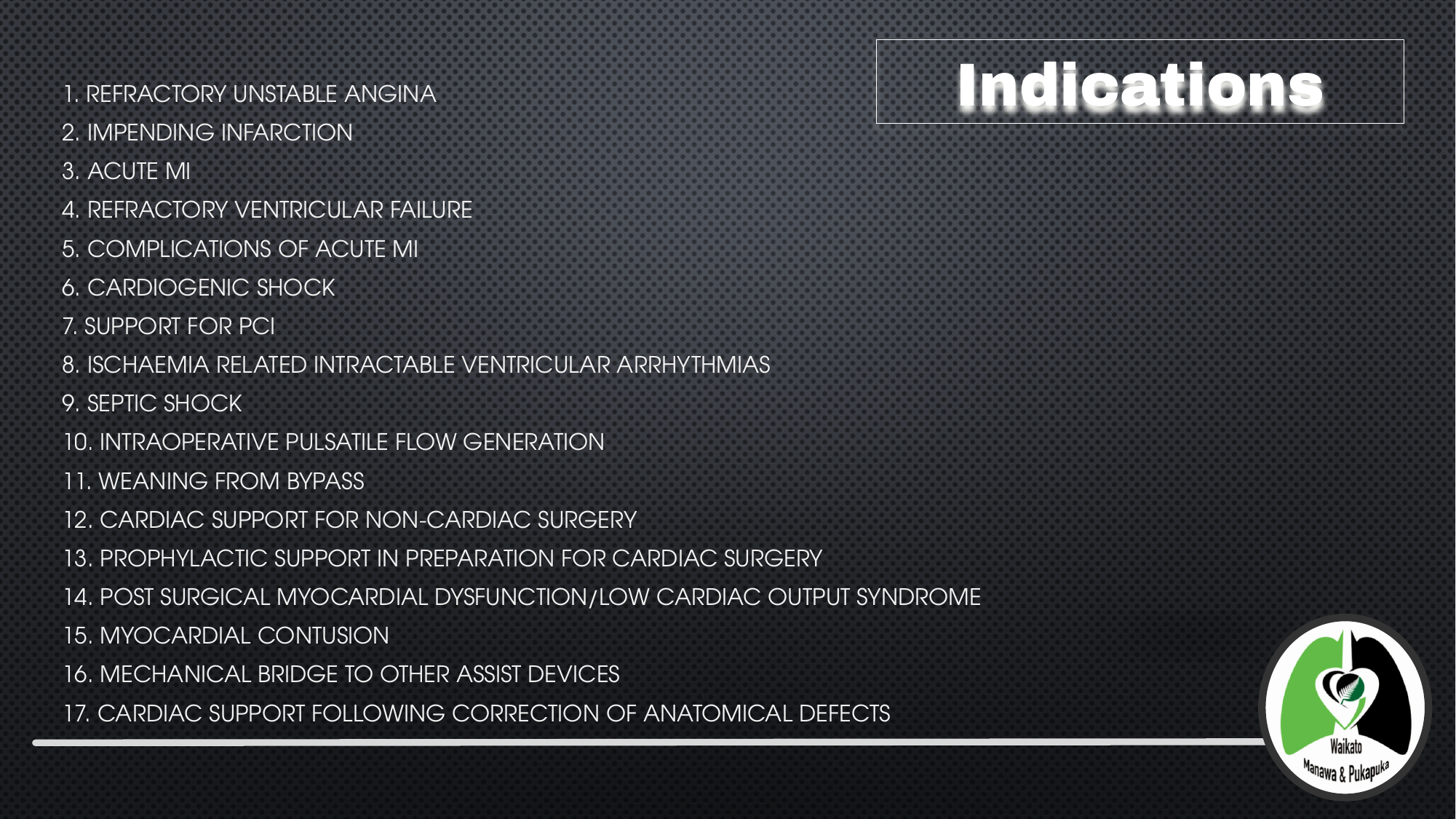

Indications
1. Refractory Unstable Angina
2. Impending Infarction
3. Acute MI
4. Refractory Ventricular Failure
5. Complications of Acute MI
6. Cardiogenic Shock
7. Support for PCI
8. Ischaemia related intractable ventricular arrhythmias
9. Septic Shock
10. Intraoperative pulsatile flow generation
11. Weaning from bypass
12. Cardiac support for non-cardiac surgery
13. Prophylactic support in preparation for cardiac surgery
14. Post surgical myocardial dysfunction/low cardiac output syndrome
15. Myocardial contusion
16. Mechanical bridge to other assist devices
17. Cardiac support following correction of anatomical defects